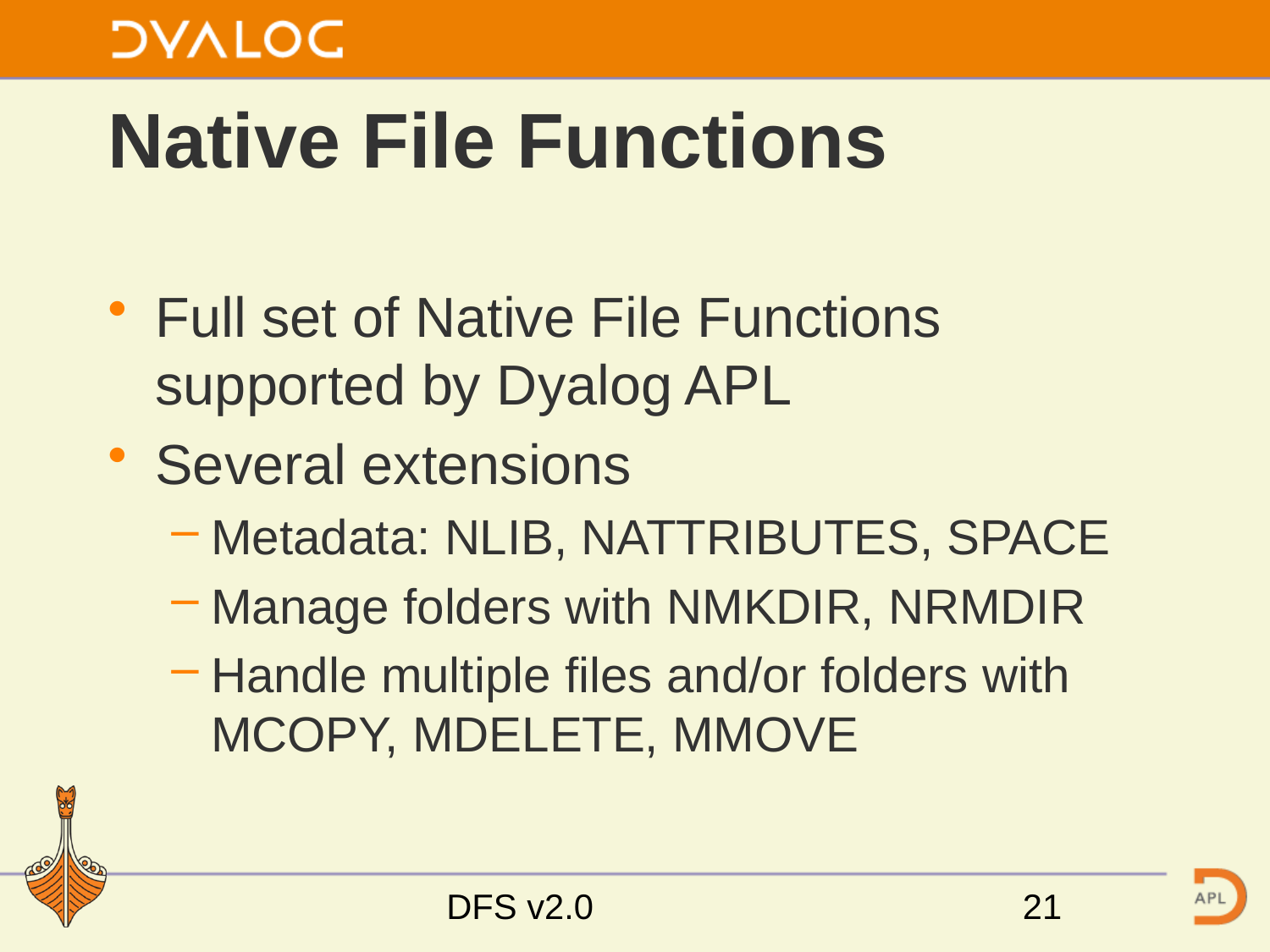

# Native File Functions
Full set of Native File Functions supported by Dyalog APL
Several extensions
Metadata: NLIB, NATTRIBUTES, SPACE
Manage folders with NMKDIR, NRMDIR
Handle multiple files and/or folders with MCOPY, MDELETE, MMOVE

DFS v2.0
21